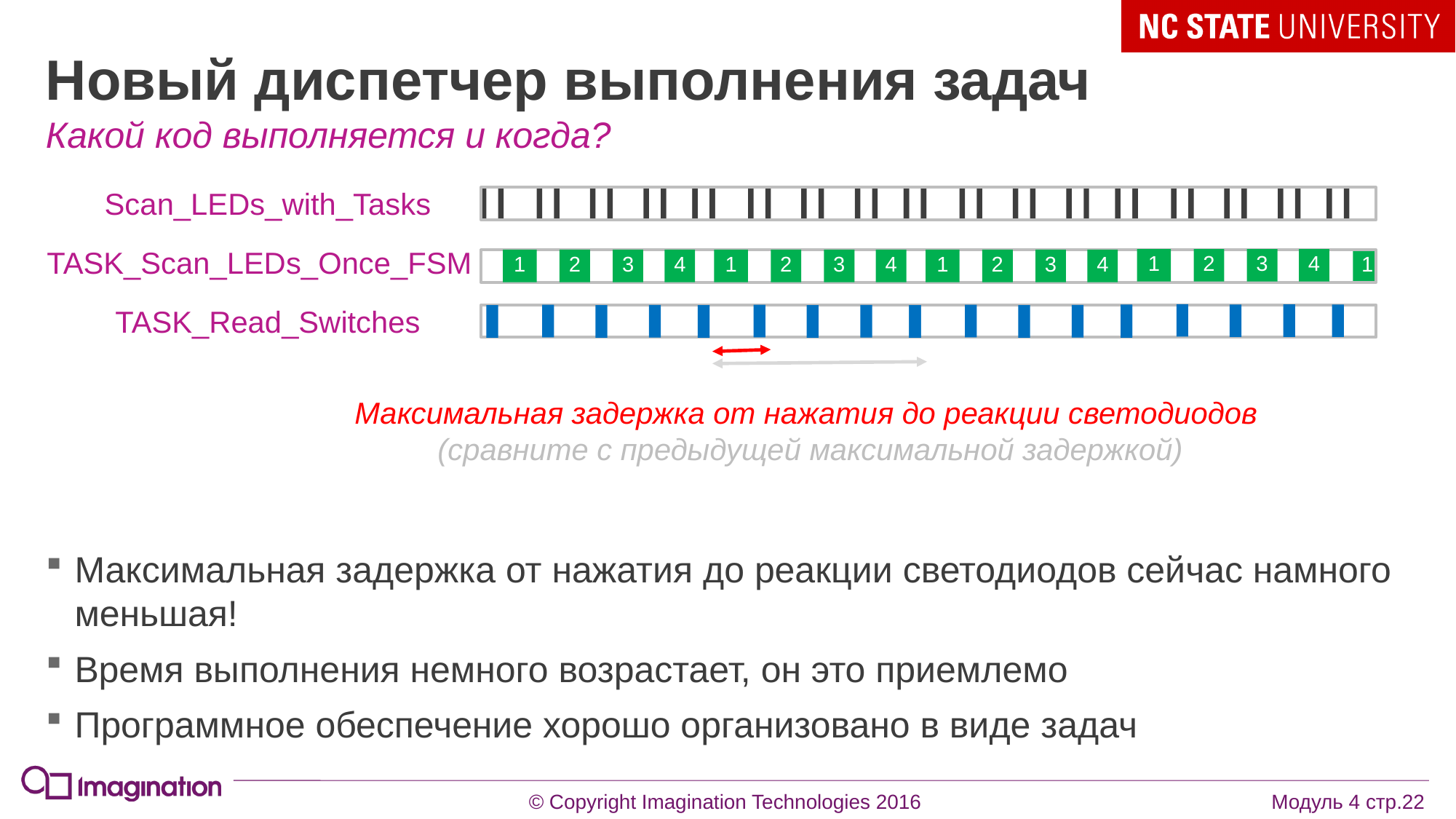

# Новый диспетчер выполнения задач
Какой код выполняется и когда?
Scan_LEDs_with_Tasks

TASK_Scan_LEDs_Once_FSM
1
2
3
4
1
2
3
4
1
2
3
4
1
2
3
4

1
TASK_Read_Switches

Максимальная задержка от нажатия до реакции светодиодов
(сравните с предыдущей максимальной задержкой)
Максимальная задержка от нажатия до реакции светодиодов сейчас намного меньшая!
Время выполнения немного возрастает, он это приемлемо
Программное обеспечение хорошо организовано в виде задач